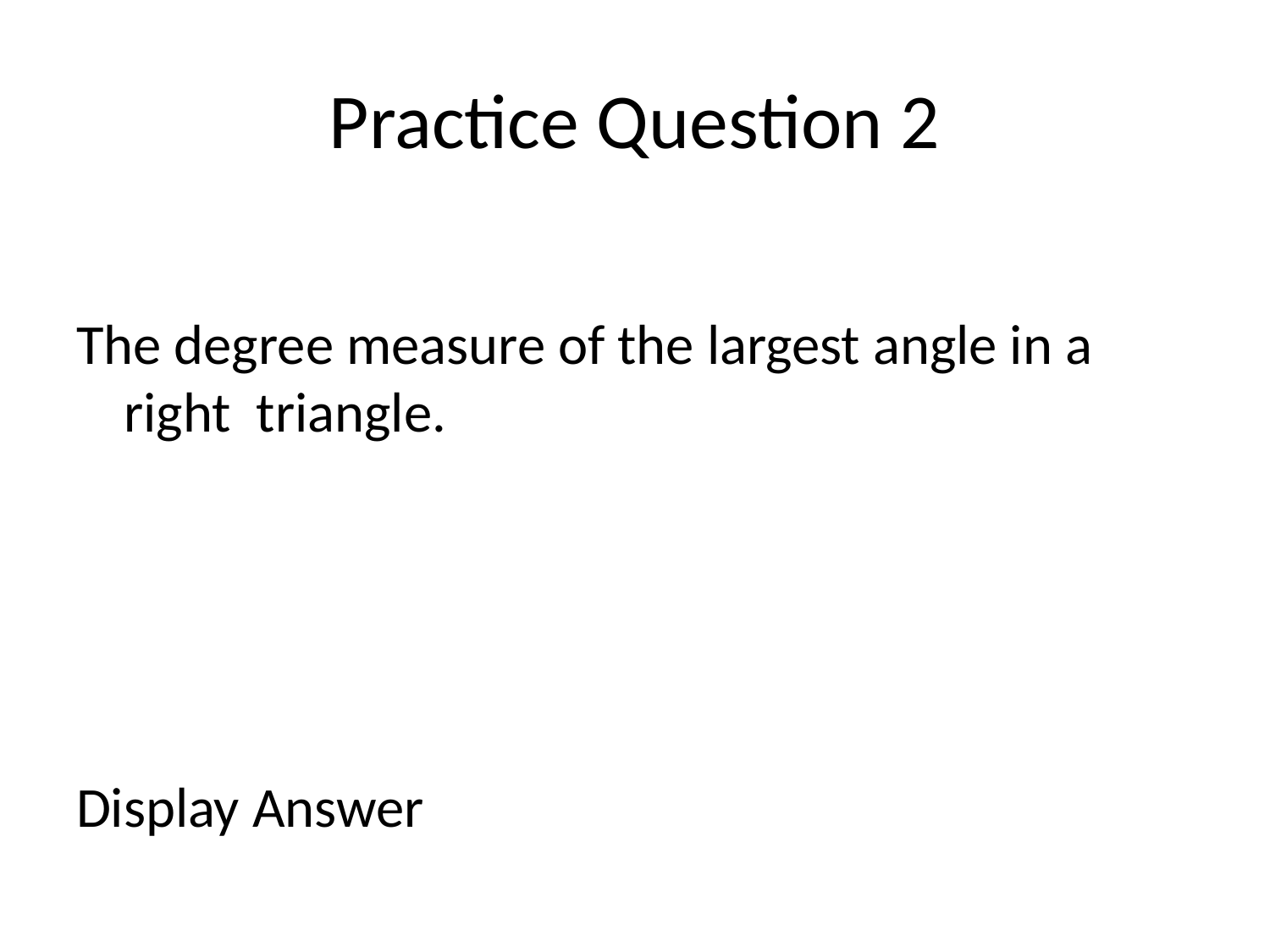

# Practice Question 2

The degree measure of the largest angle in a right  triangle.

Display Answer